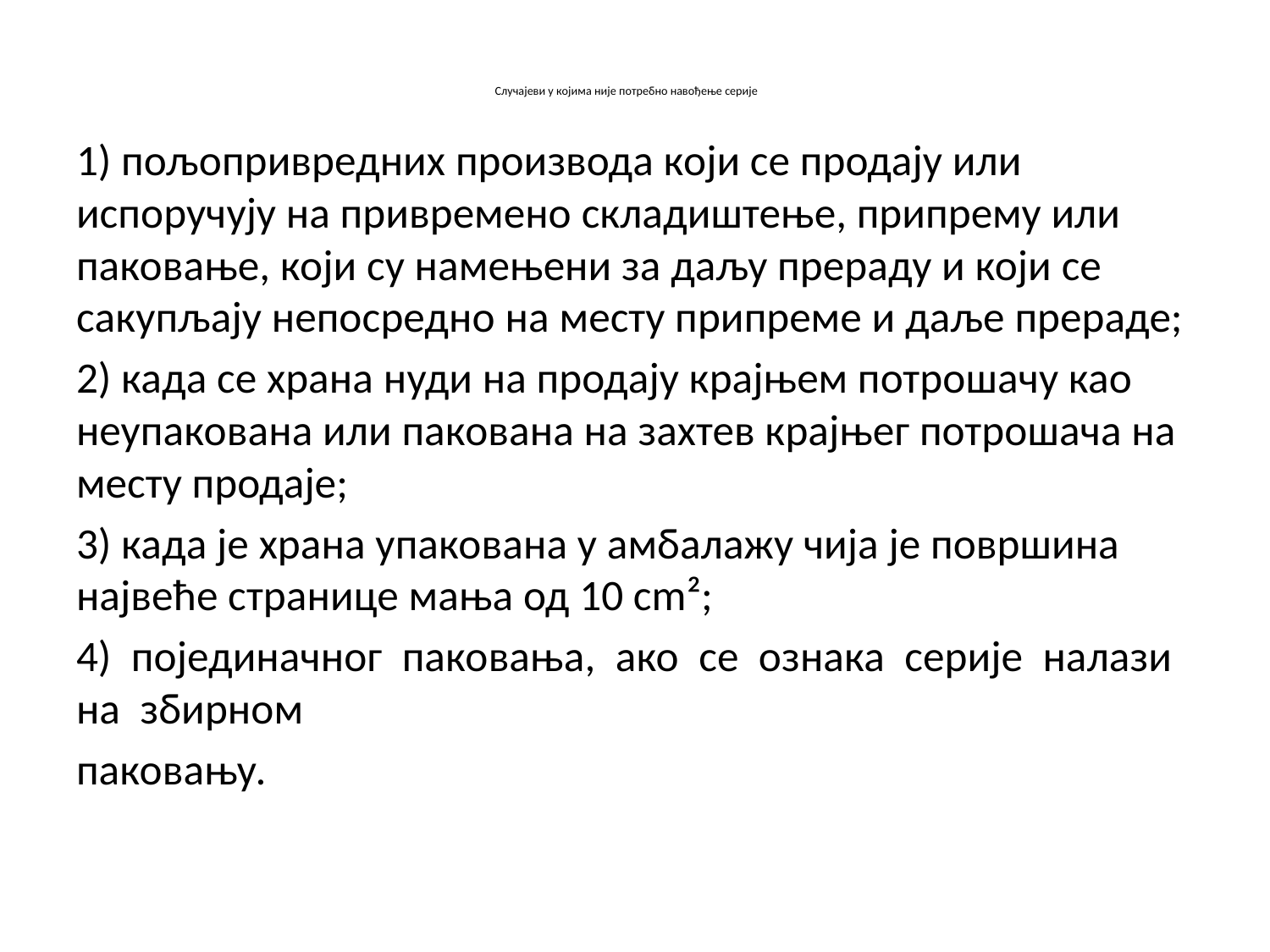

# Случајеви у којима није потребно навођење серије
1) пољопривредних производа који се продају или испоручују на привремено складиштење, припрему или паковање, који су намењени за даљу прераду и који се сакупљају непосредно на месту припреме и даље прераде;
2) када се храна нуди на продају крајњем потрошачу као неупакована или пакована на захтев крајњег потрошача на месту продаје;
3) када је храна упакована у амбалажу чија је површина највеће странице мања од 10 cm²;
4)  појединачног  паковања,  ако  се  ознака  серије  налази  на  збирном
паковању.